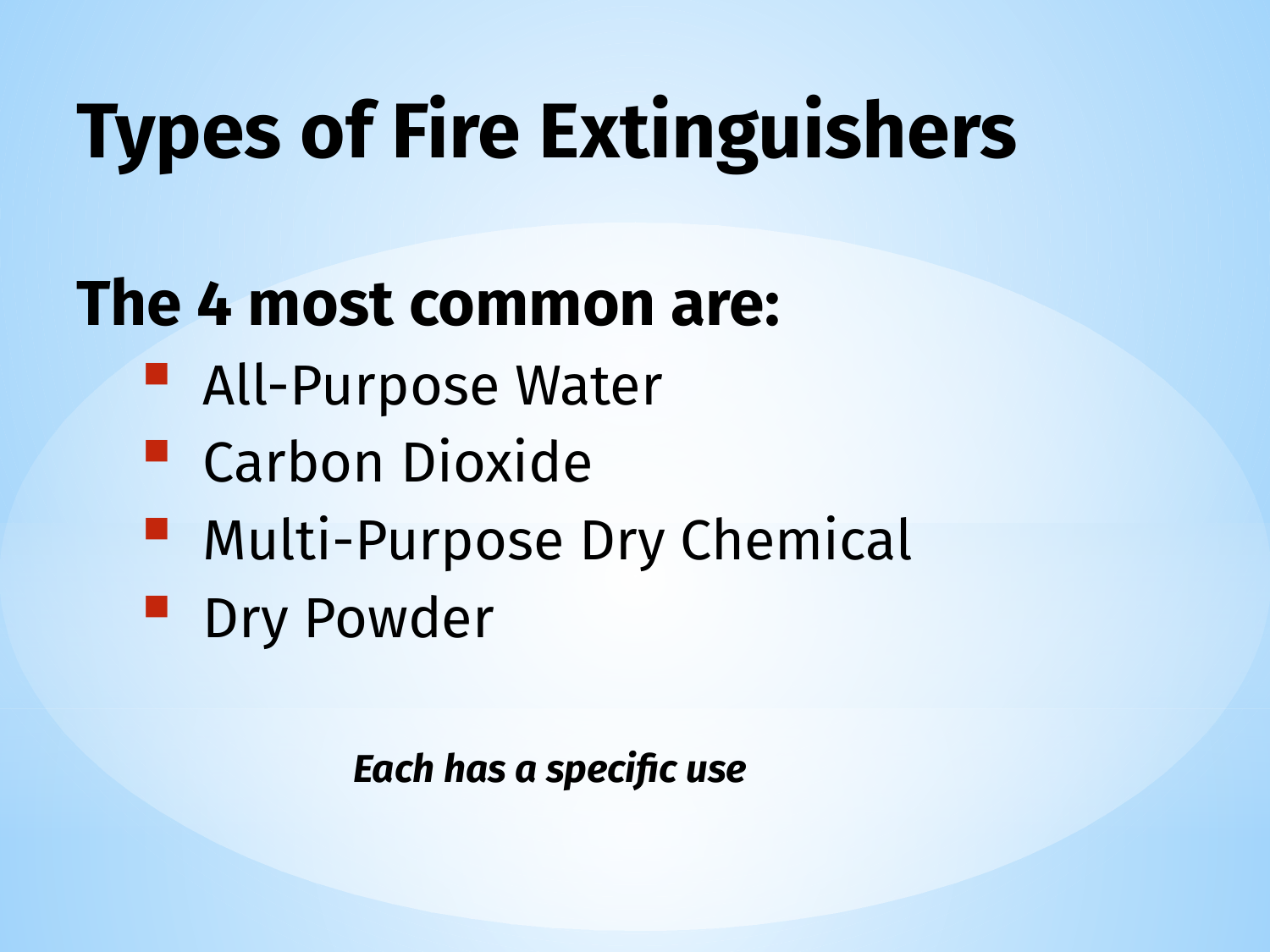

# Types of Fire Extinguishers
The 4 most common are:
All-Purpose Water
Carbon Dioxide
Multi-Purpose Dry Chemical
Dry Powder

Each has a specific use